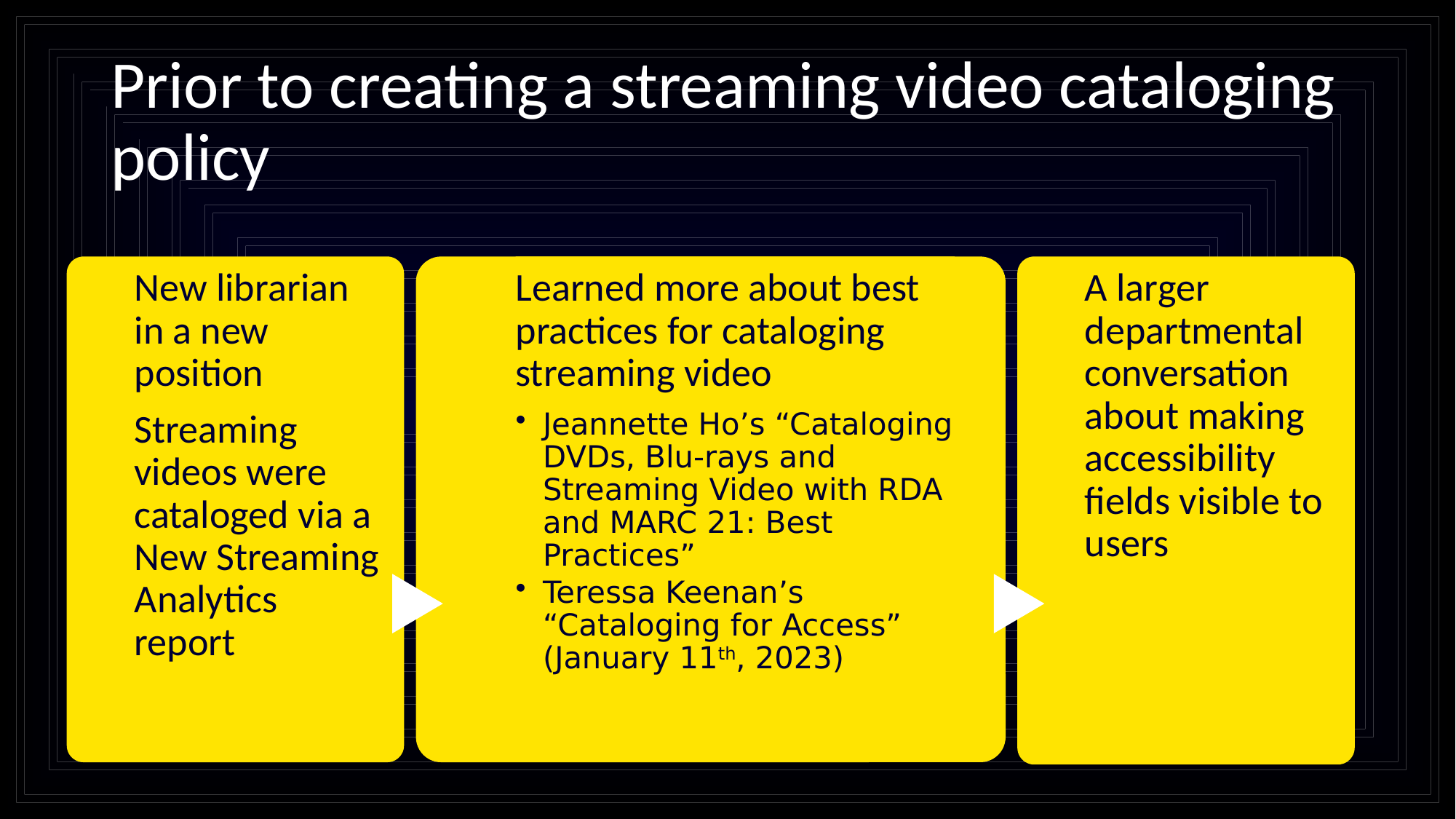

# Prior to creating a streaming video cataloging policy

New librarian in a new position
Streaming videos were cataloged via a New Streaming Analytics report

Learned more about best practices for cataloging streaming video
Jeannette Ho’s “Cataloging DVDs, Blu-rays and Streaming Video with RDA and MARC 21: Best Practices”
Teressa Keenan’s “Cataloging for Access” (January 11th, 2023)

A larger departmental conversation about making accessibility fields visible to users